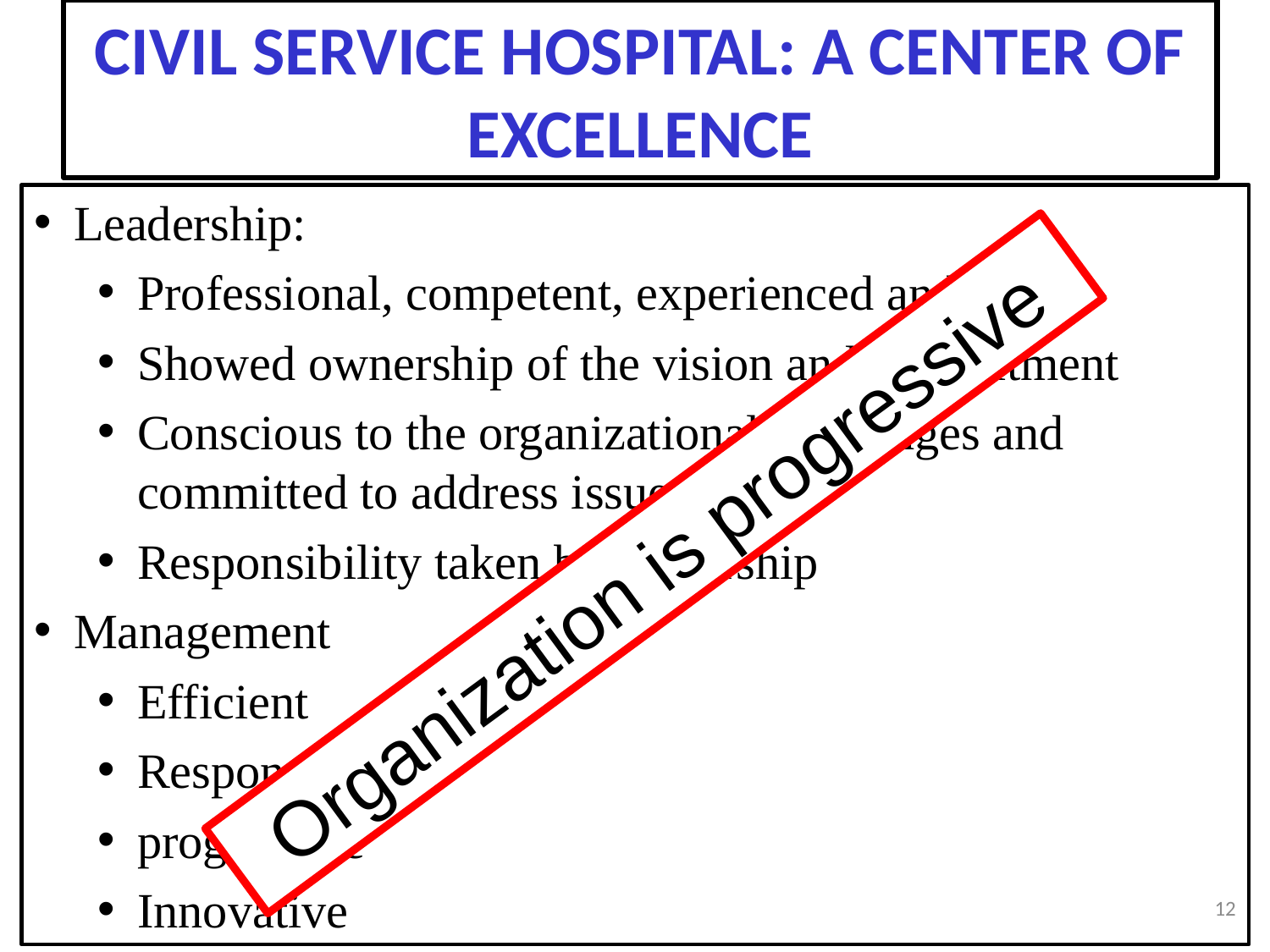

CIVIL SERVICE HOSPITAL: A CENTER OF EXCELLENCE

Leadership:
Professional, competent, experienced and aware
Showed ownership of the vision and commitment
Conscious to the organizational challenges and committed to address issues
Responsibility taken by leadership
Management
Efficient
Responsive
progressive
Innovative
Organization is progressive
12